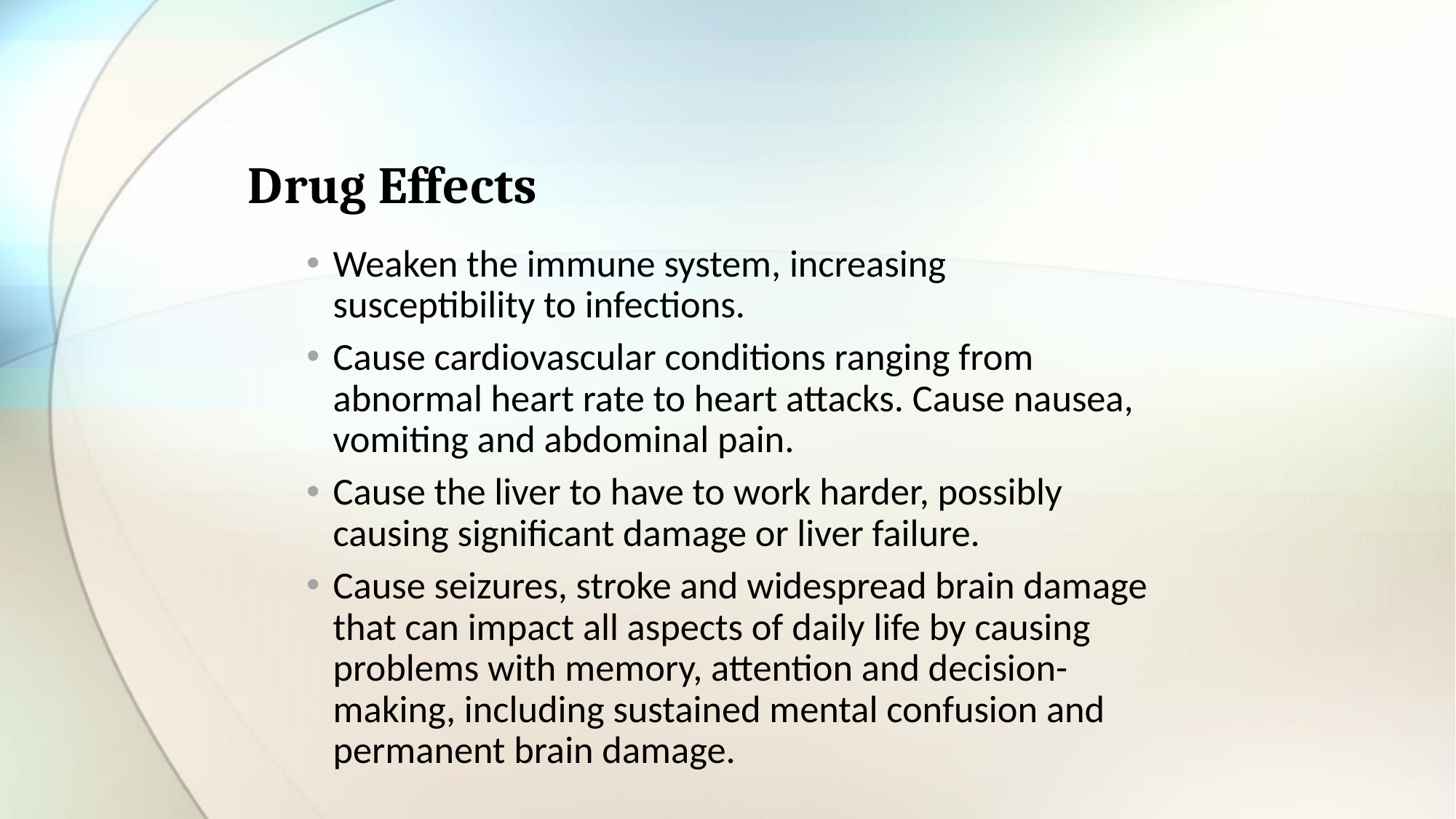

# Drug Effects
Weaken the immune system, increasing susceptibility to infections.
Cause cardiovascular conditions ranging from abnormal heart rate to heart attacks. Cause nausea, vomiting and abdominal pain.
Cause the liver to have to work harder, possibly causing significant damage or liver failure.
Cause seizures, stroke and widespread brain damage that can impact all aspects of daily life by causing problems with memory, attention and decision-making, including sustained mental confusion and permanent brain damage.